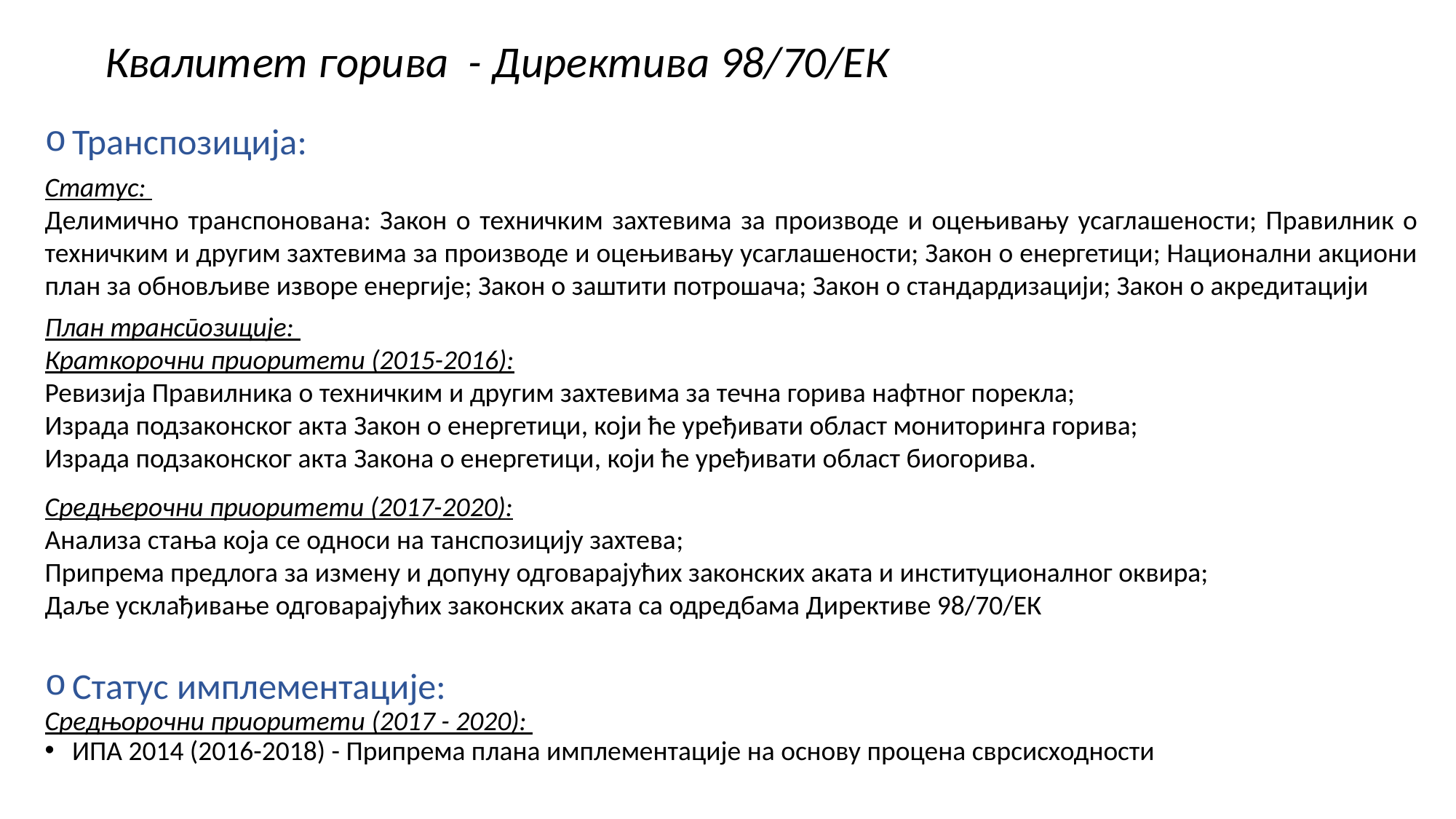

# Квалитет горива  - Директива 98/70/ЕК
Транспозиција:
Статус:
Делимично транспонована: Закон о техничким захтевима за производе и оцењивању усаглашености; Правилник о техничким и другим захтевима за производе и оцењивању усаглашености; Закон о енергетици; Национални акциони план за обновљиве изворе енергије; Закон о заштити потрошача; Закон о стандардизацији; Закон о акредитацији
План транспозиције:
Краткорочни приоритети (2015-2016):
Ревизија Правилника о техничким и другим захтевима за течна горива нафтног порекла;
Израда подзаконског акта Закон о енергетици, који ће уређивати област мониторинга горива;
Израда подзаконског акта Закона о енергетици, који ће уређивати област биогорива.
Средњерочни приоритети (2017-2020):
Анализа стања која се односи на танспозицију захтева;
Припрема предлога за измену и допуну одговарајућих законских аката и институционалног оквира;
Даље усклађивање одговарајућих законских аката са одредбама Директиве 98/70/ЕК

Статус имплементације:
Средњорочни приоритети (2017 - 2020):
ИПА 2014 (2016-2018) - Припрема плана имплементације на основу процена сврсисходности